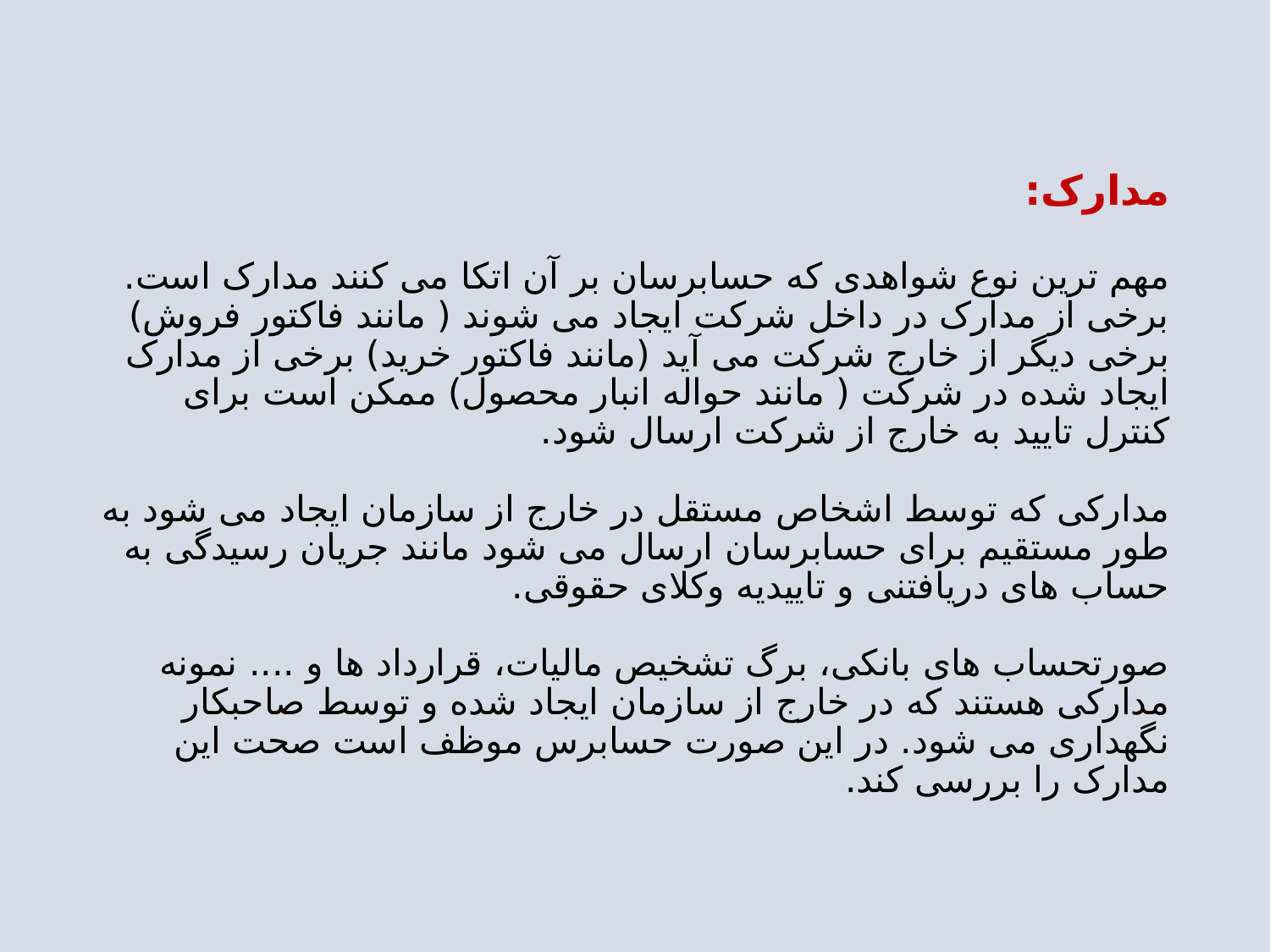

# مدارک: مهم ترین نوع شواهدی که حسابرسان بر آن اتکا می کنند مدارک است. برخی از مدارک در داخل شرکت ایجاد می شوند ( مانند فاکتور فروش) برخی دیگر از خارج شرکت می آید (مانند فاکتور خرید) برخی از مدارک ایجاد شده در شرکت ( مانند حواله انبار محصول) ممکن است برای کنترل تایید به خارج از شرکت ارسال شود. مدارکی که توسط اشخاص مستقل در خارج از سازمان ایجاد می شود به طور مستقیم برای حسابرسان ارسال می شود مانند جریان رسیدگی به حساب های دریافتنی و تاییدیه وکلای حقوقی. صورتحساب های بانکی، برگ تشخیص مالیات، قرارداد ها و .... نمونه مدارکی هستند که در خارج از سازمان ایجاد شده و توسط صاحبکار نگهداری می شود. در این صورت حسابرس موظف است صحت این مدارک را بررسی کند.